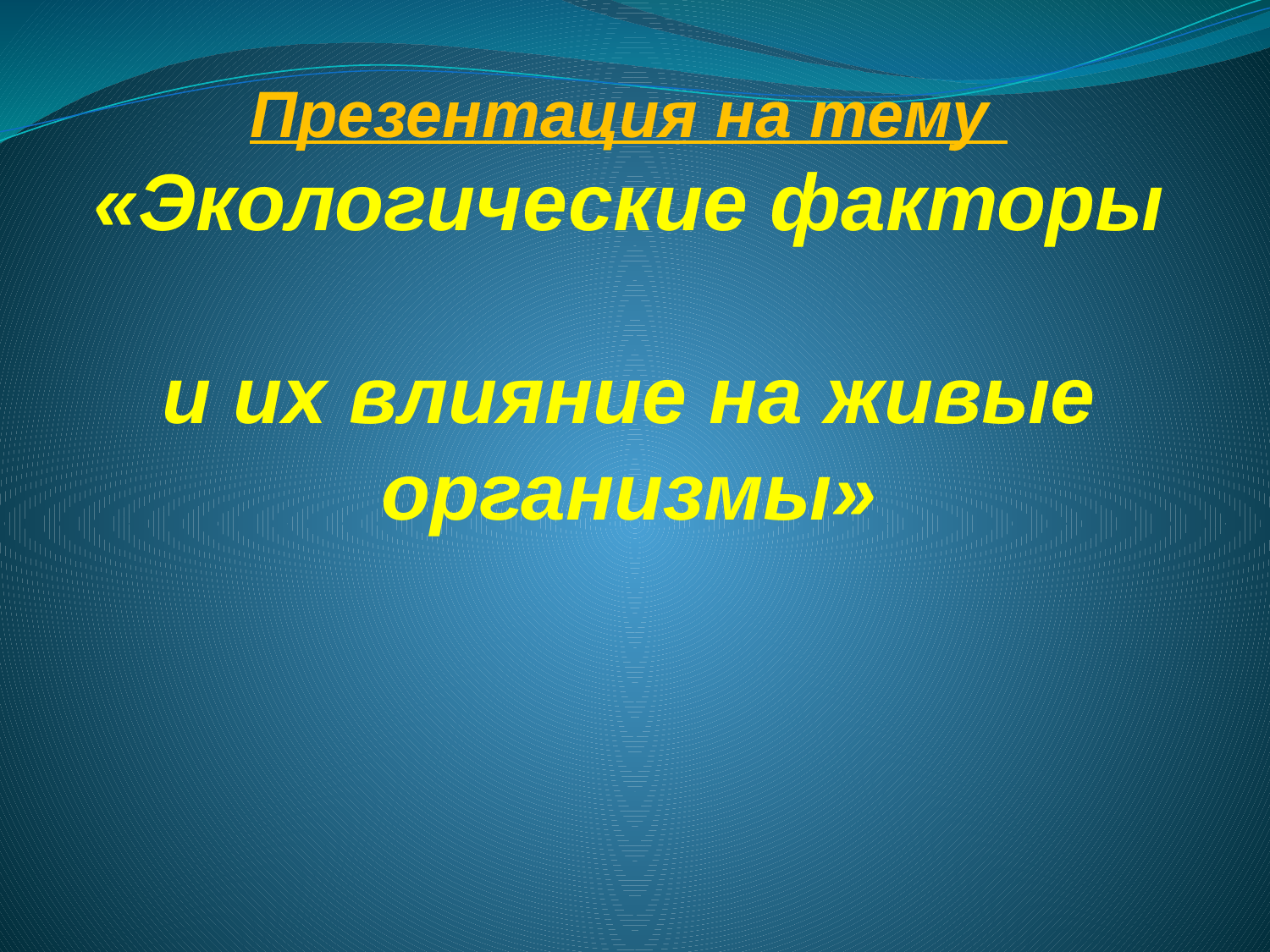

# Презентация на тему  «Экологические факторы и их влияние на живые организмы»